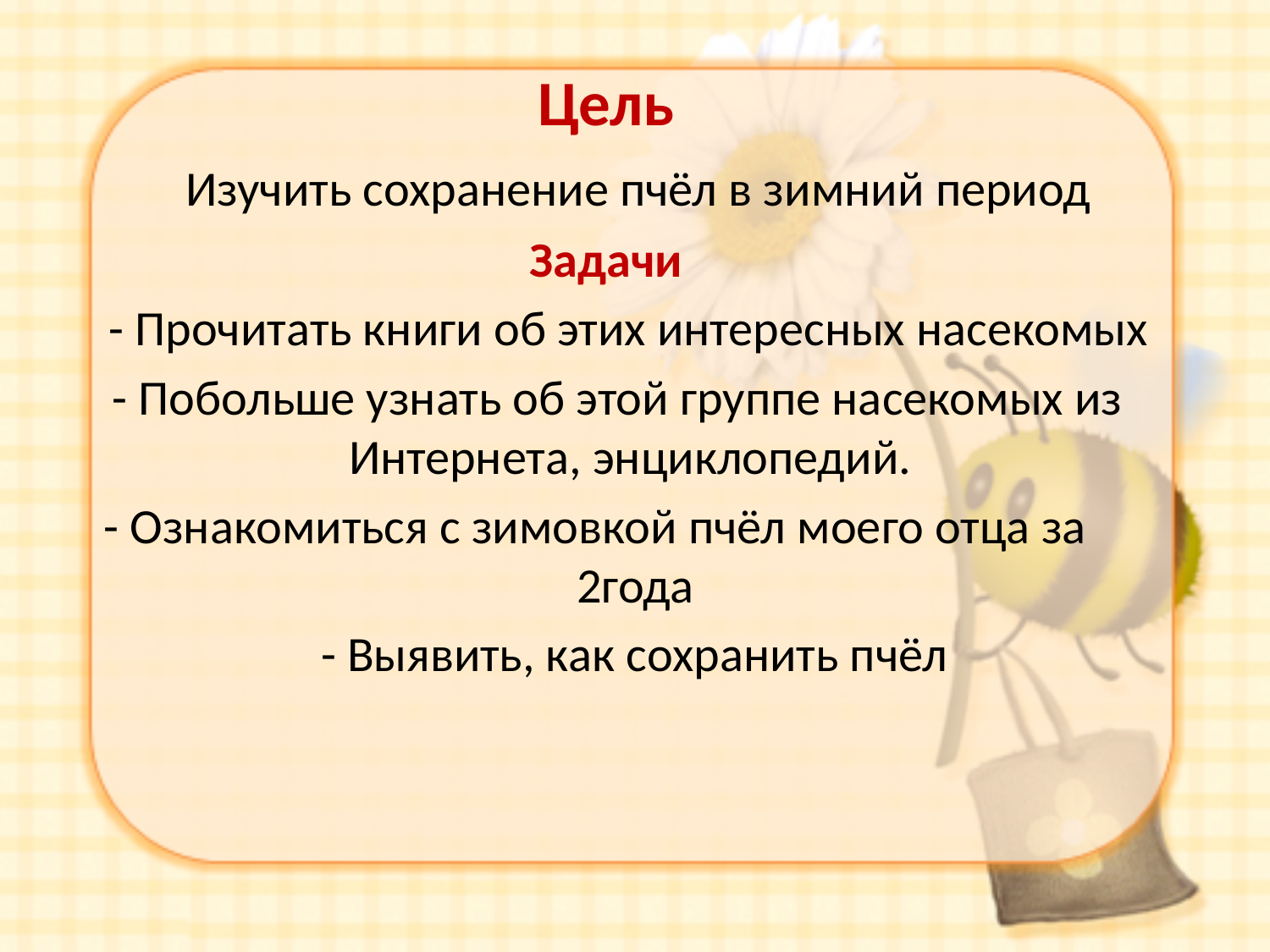

Цель
     Изучить сохранение пчёл в зимний период
Задачи
    - Прочитать книги об этих интересных насекомых
    - Побольше узнать об этой группе насекомых из   Интернета, энциклопедий.
     - Ознакомиться с зимовкой пчёл моего отца за         2года
     - Выявить, как сохранить пчёл